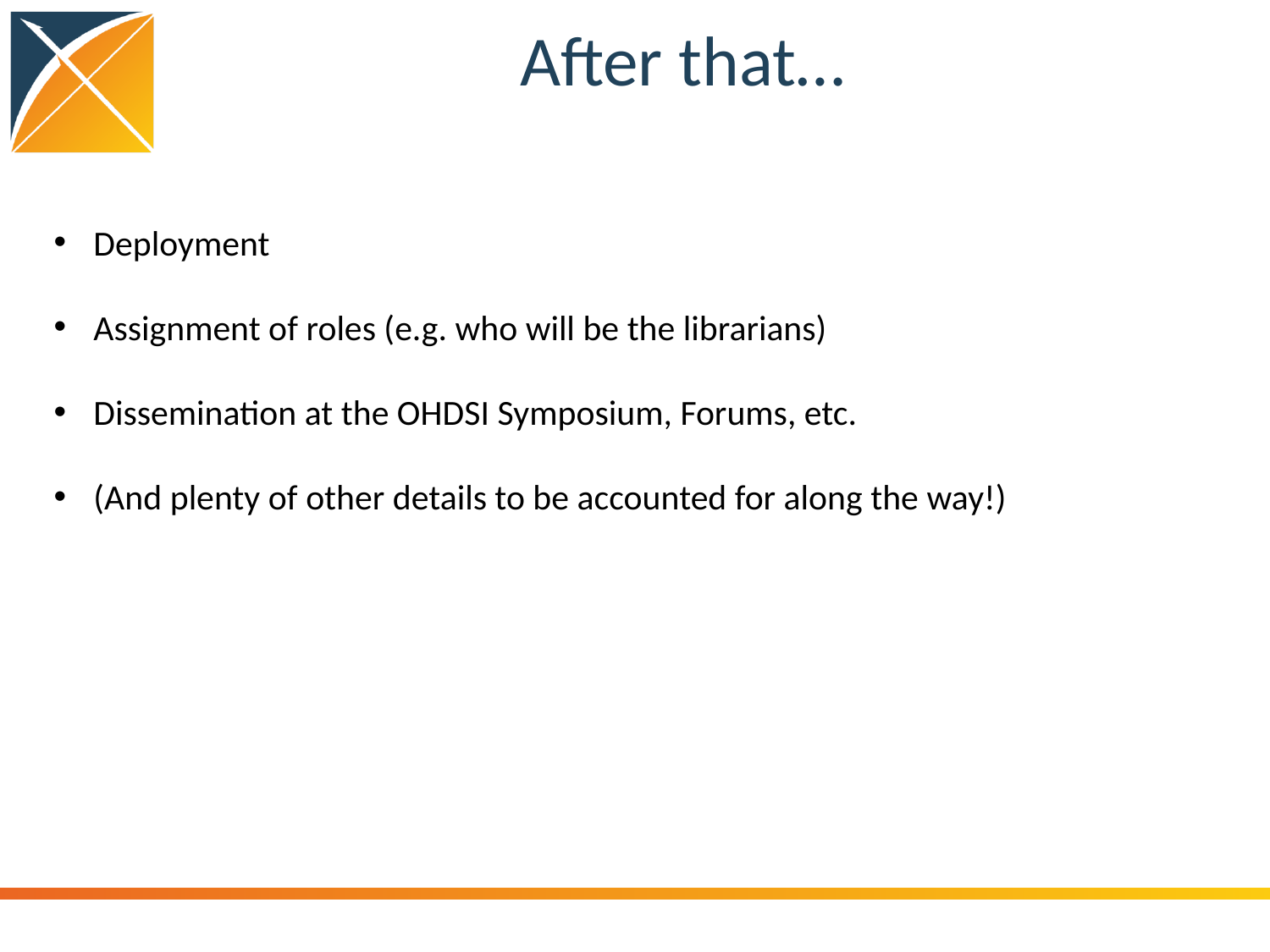

# After that…
Deployment

Assignment of roles (e.g. who will be the librarians)

Dissemination at the OHDSI Symposium, Forums, etc.

(And plenty of other details to be accounted for along the way!)